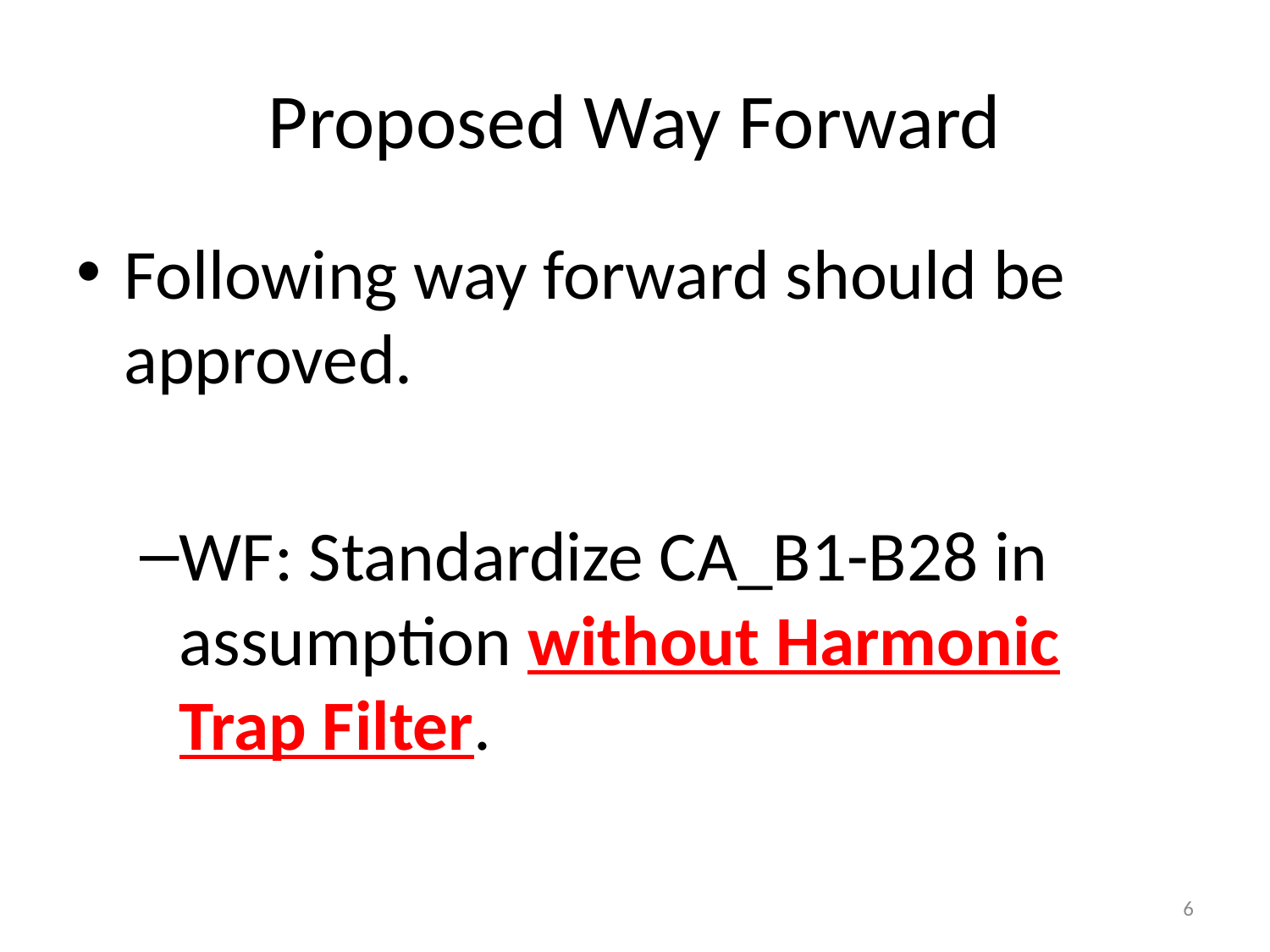

# Proposed Way Forward
Following way forward should be approved.

WF: Standardize CA_B1-B28 in assumption without Harmonic Trap Filter.
6